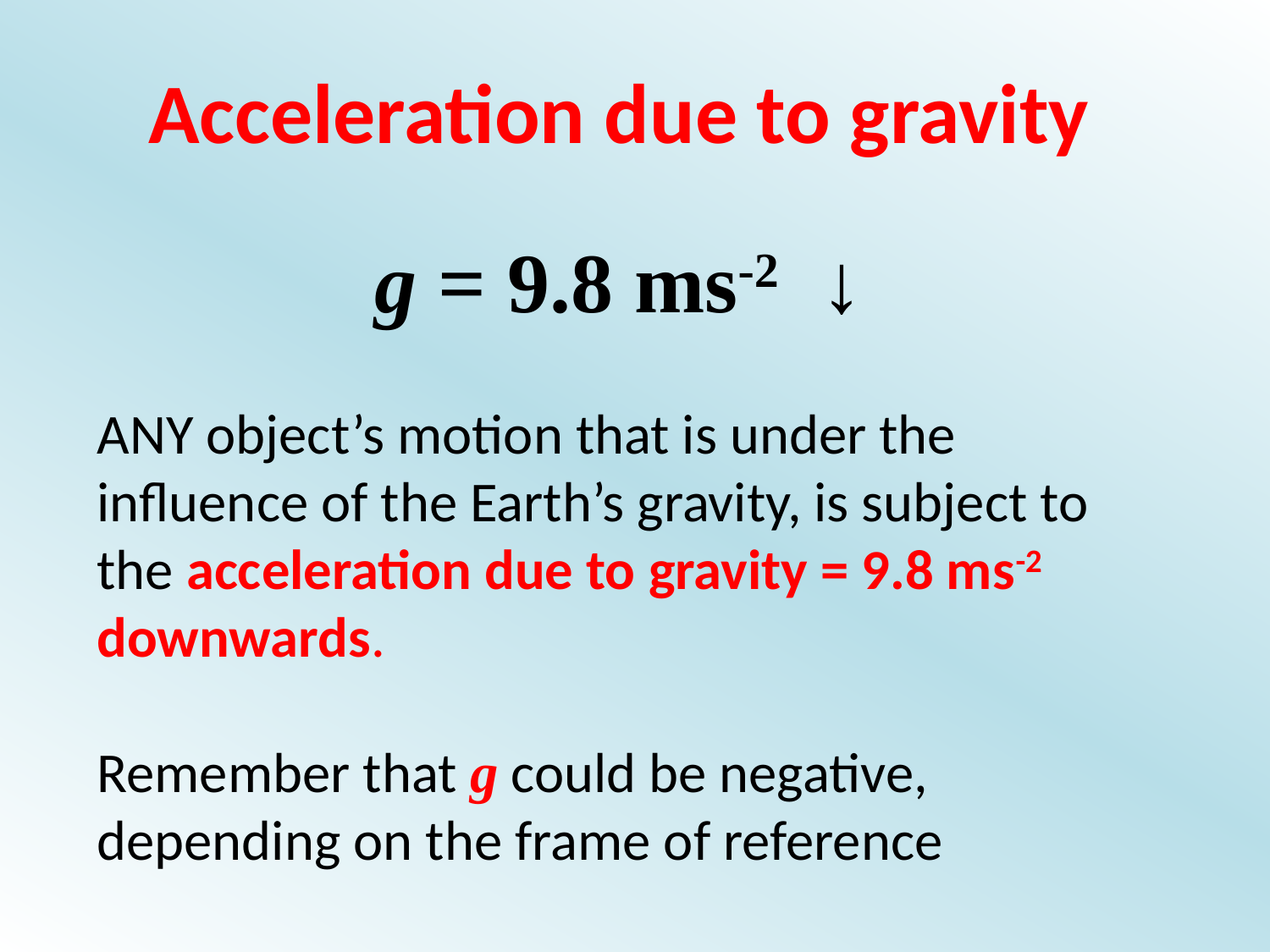

Acceleration due to gravity

g = 9.8 ms-2  ↓

ANY object’s motion that is under the influence of the Earth’s gravity, is subject to the acceleration due to gravity = 9.8 ms-2 downwards.

Remember that g could be negative, depending on the frame of reference